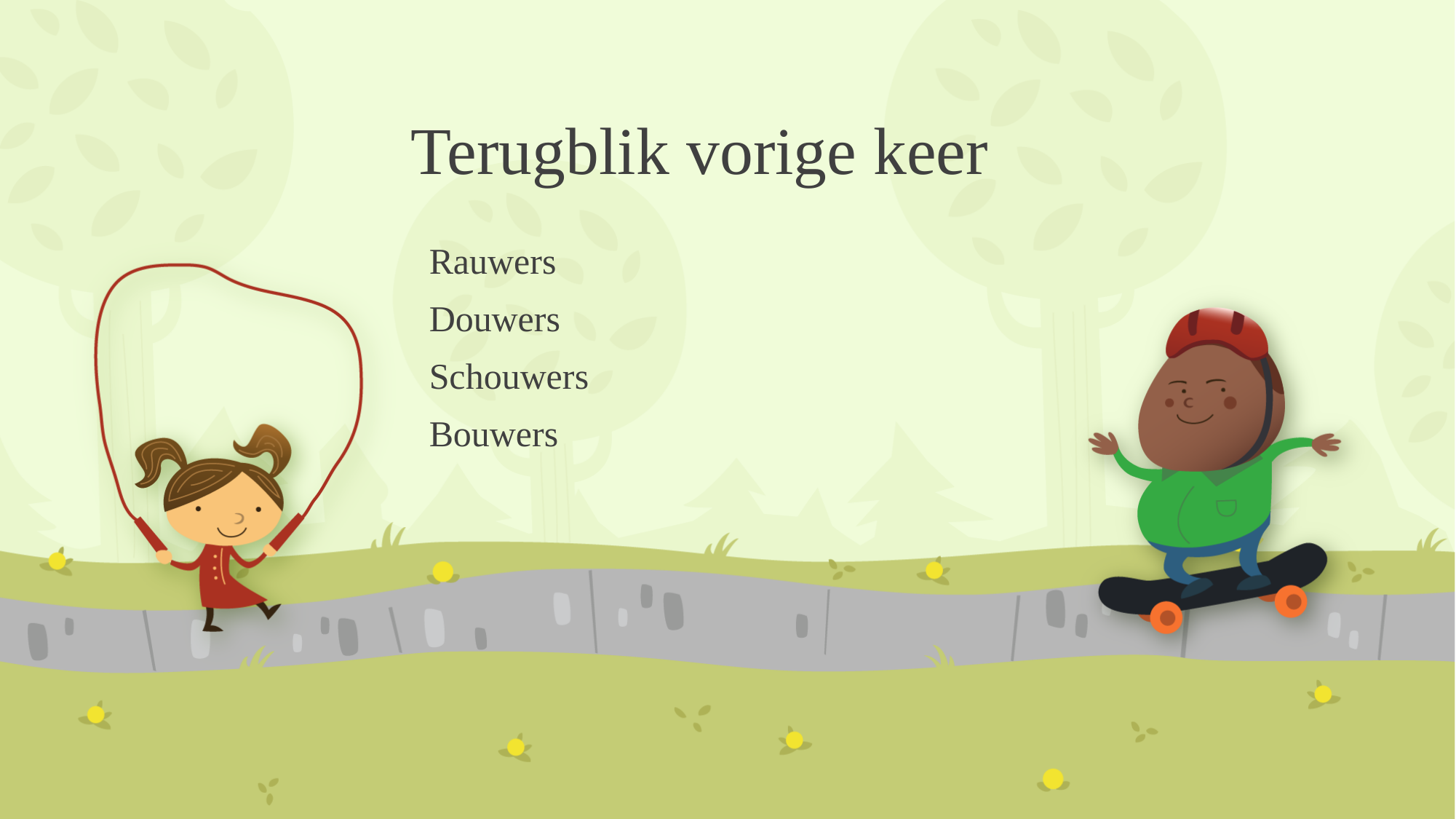

# Terugblik vorige keer
Rauwers
Douwers
Schouwers
Bouwers